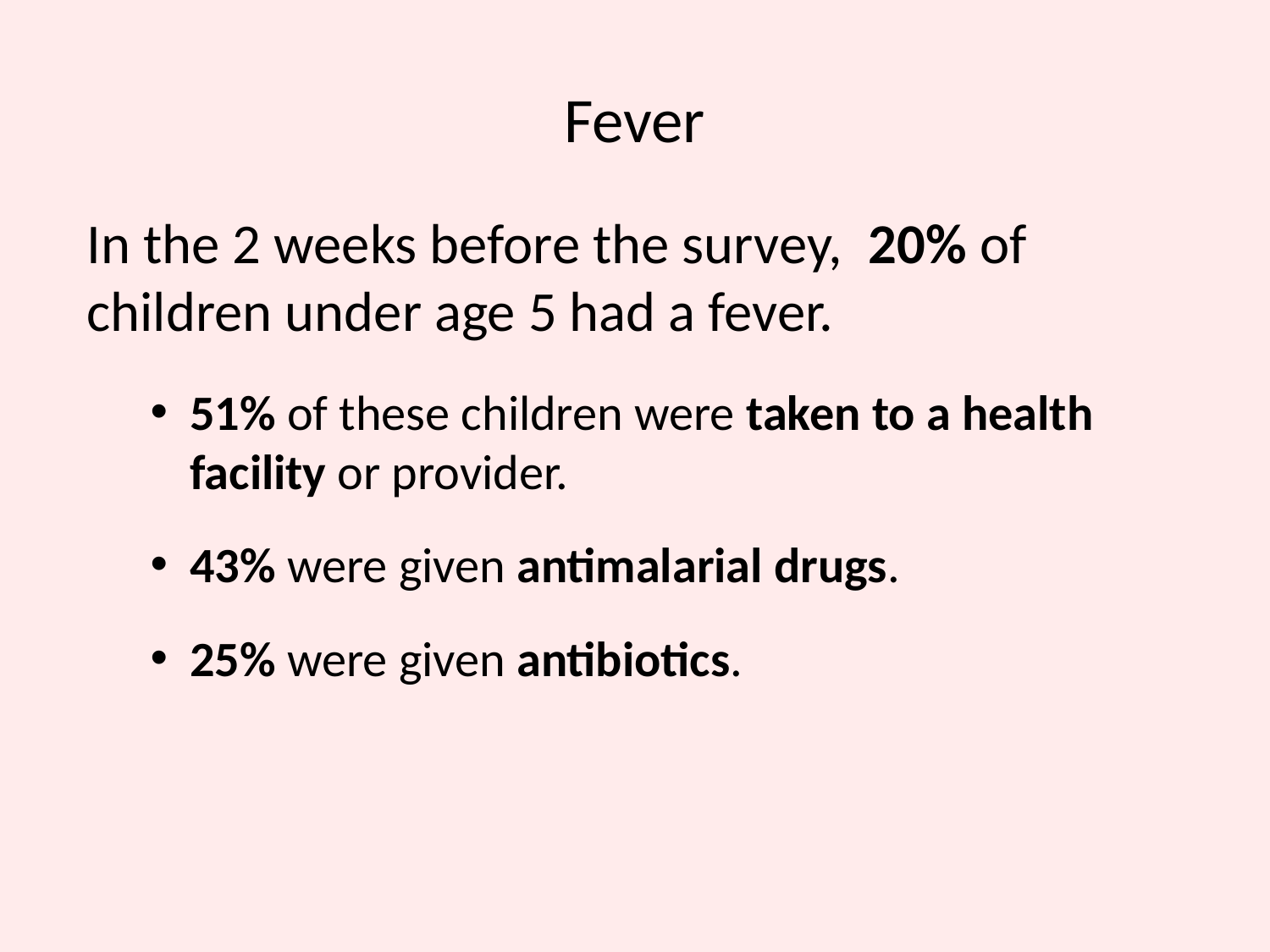

# Fever
In the 2 weeks before the survey,  20% of children under age 5 had a fever.
51% of these children were taken to a health facility or provider.
43% were given antimalarial drugs.
25% were given antibiotics.